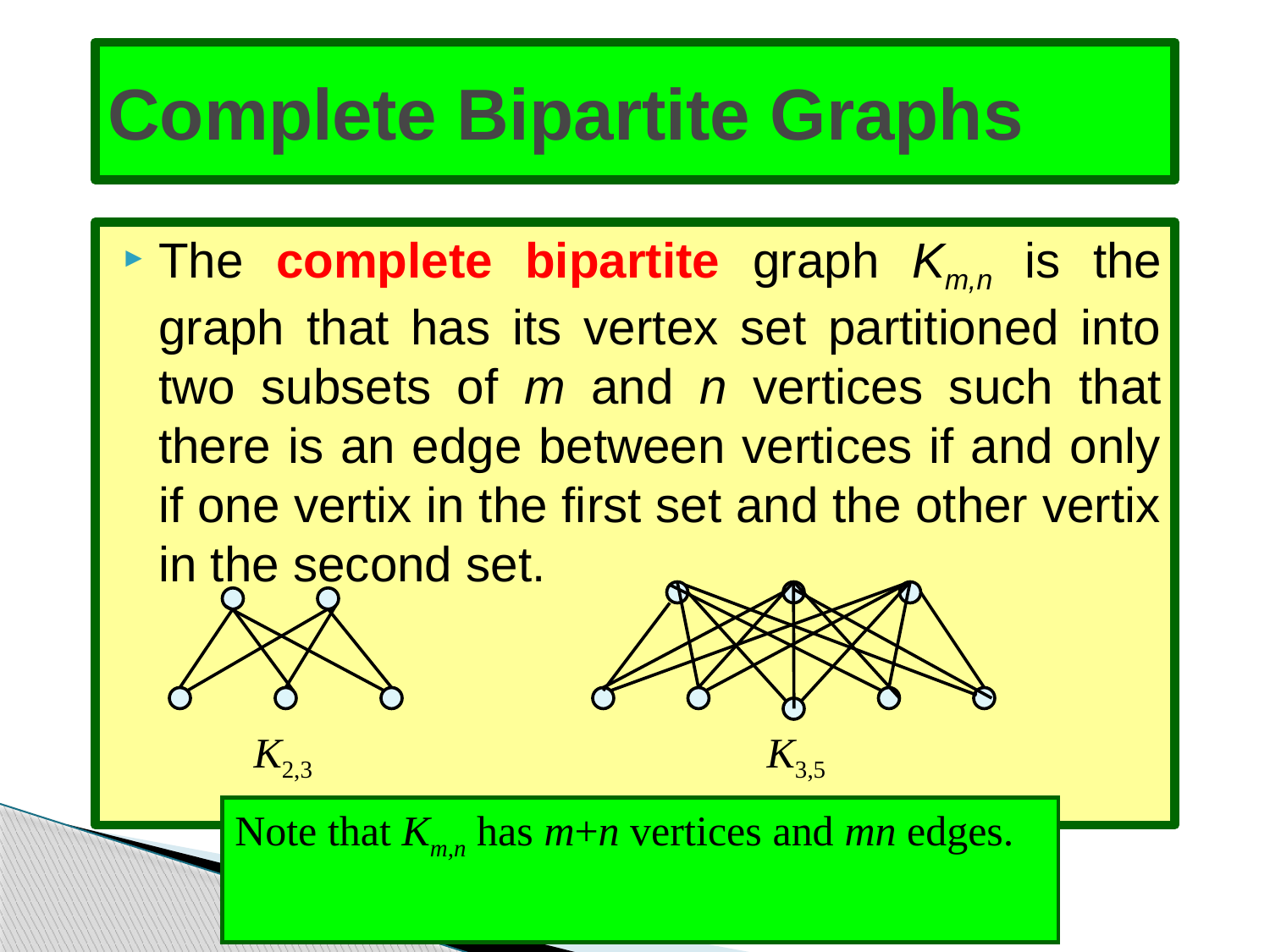

# Complete Bipartite Graphs
The complete bipartite graph Km,n is the graph that has its vertex set partitioned into two subsets of m and n vertices such that there is an edge between vertices if and only if one vertix in the first set and the other vertix in the second set.

K2,3
K3,5
Note that Km,n has m+n vertices and mn edges.